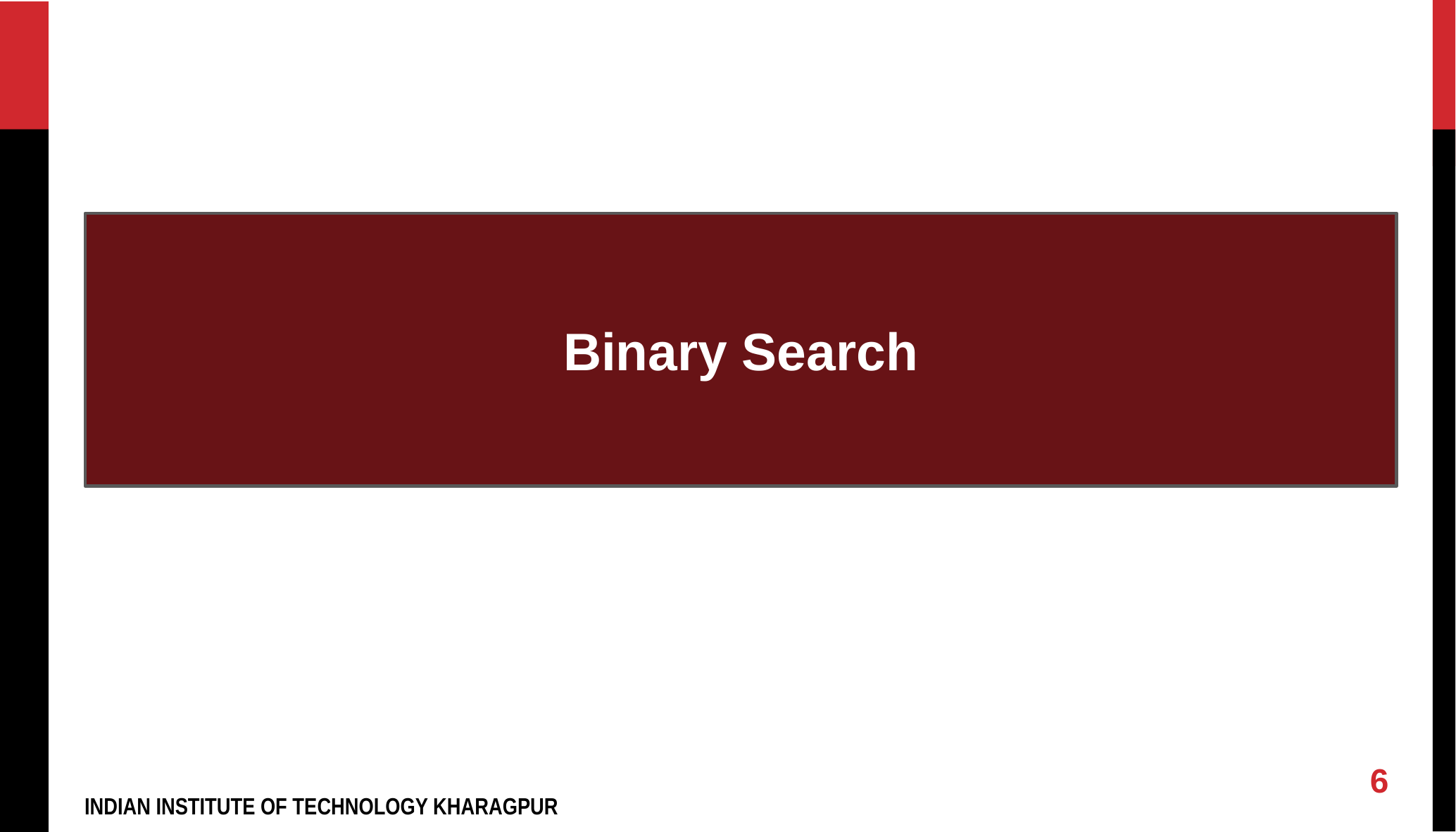

Binary Search
6
INDIAN INSTITUTE OF TECHNOLOGY KHARAGPUR